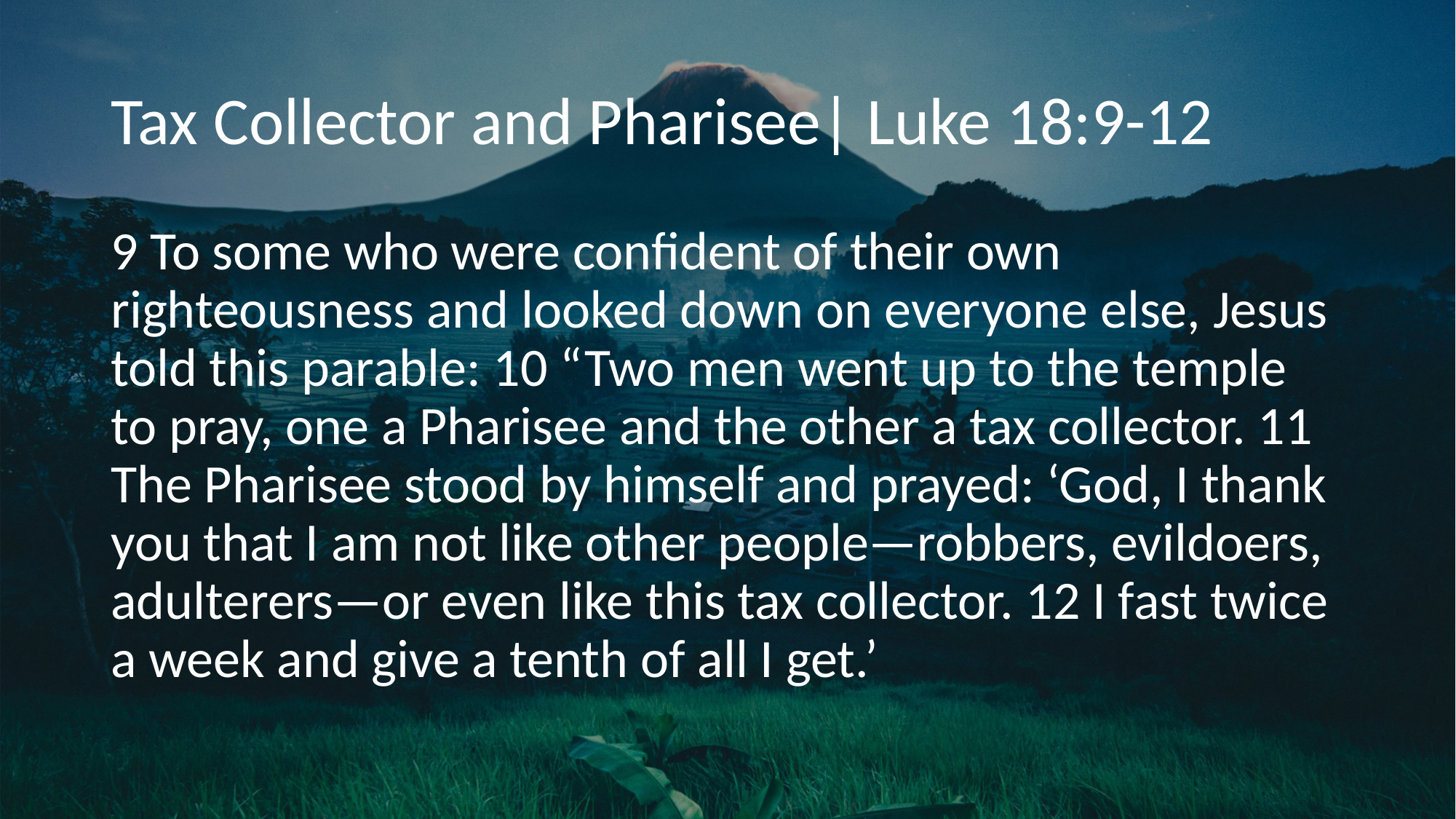

# Tax Collector and Pharisee| Luke 18:9-12
9 To some who were confident of their own righteousness and looked down on everyone else, Jesus told this parable: 10 “Two men went up to the temple to pray, one a Pharisee and the other a tax collector. 11 The Pharisee stood by himself and prayed: ‘God, I thank you that I am not like other people—robbers, evildoers, adulterers—or even like this tax collector. 12 I fast twice a week and give a tenth of all I get.’